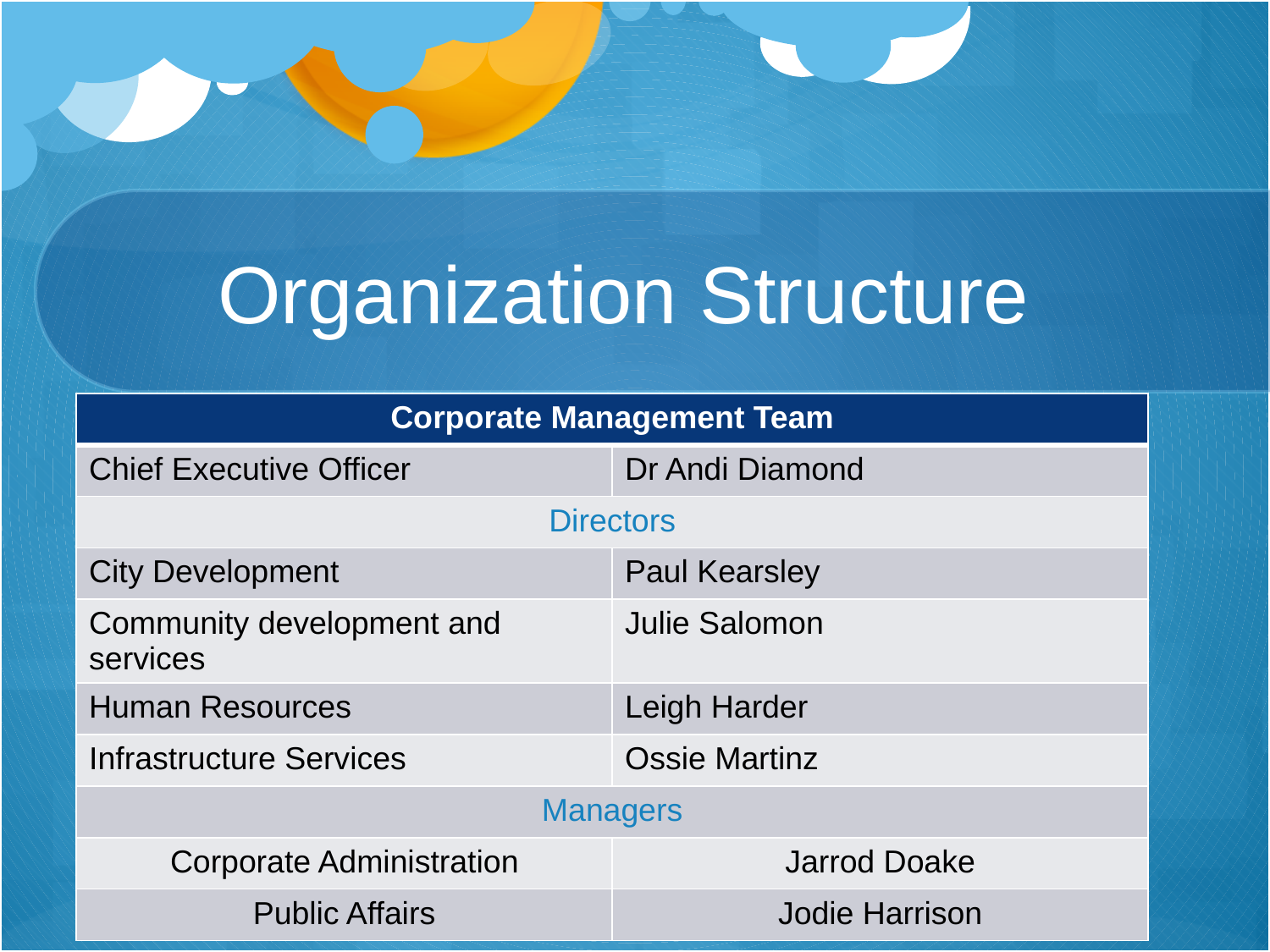

# Organization Structure
| Corporate Management Team |  |
| --- | --- |
| Chief Executive Officer | Dr Andi Diamond |
| Directors |  |
| City Development | Paul Kearsley |
| Community development and services | Julie Salomon |
| Human Resources | Leigh Harder |
| Infrastructure Services | Ossie Martinz |
| Managers |  |
| Corporate Administration | Jarrod Doake |
| Public Affairs | Jodie Harrison |